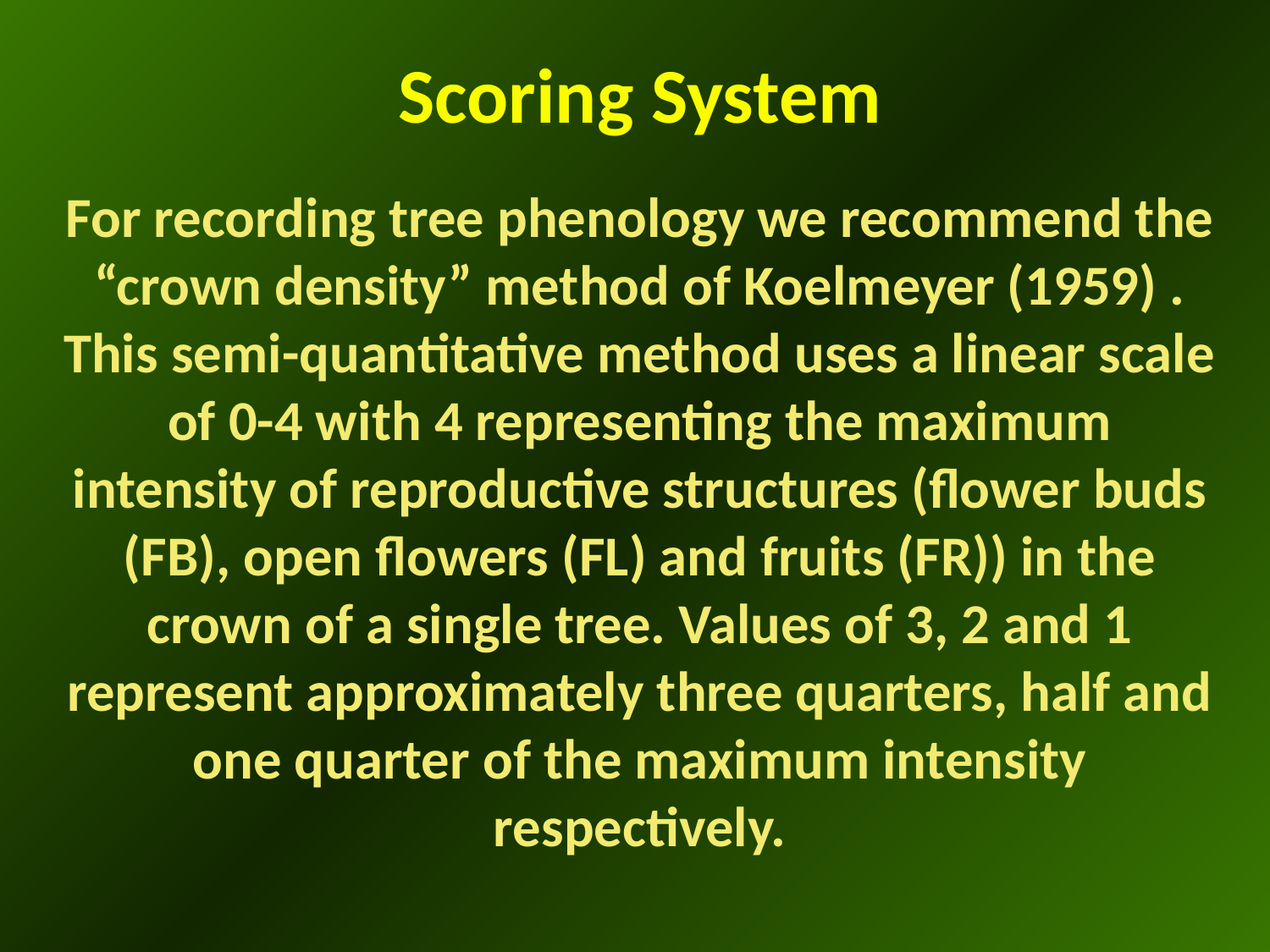

# Scoring System For recording tree phenology we recommend the “crown density” method of Koelmeyer (1959) . This semi-quantitative method uses a linear scale of 0-4 with 4 representing the maximum intensity of reproductive structures (flower buds (FB), open flowers (FL) and fruits (FR)) in the crown of a single tree. Values of 3, 2 and 1 represent approximately three quarters, half and one quarter of the maximum intensity respectively.